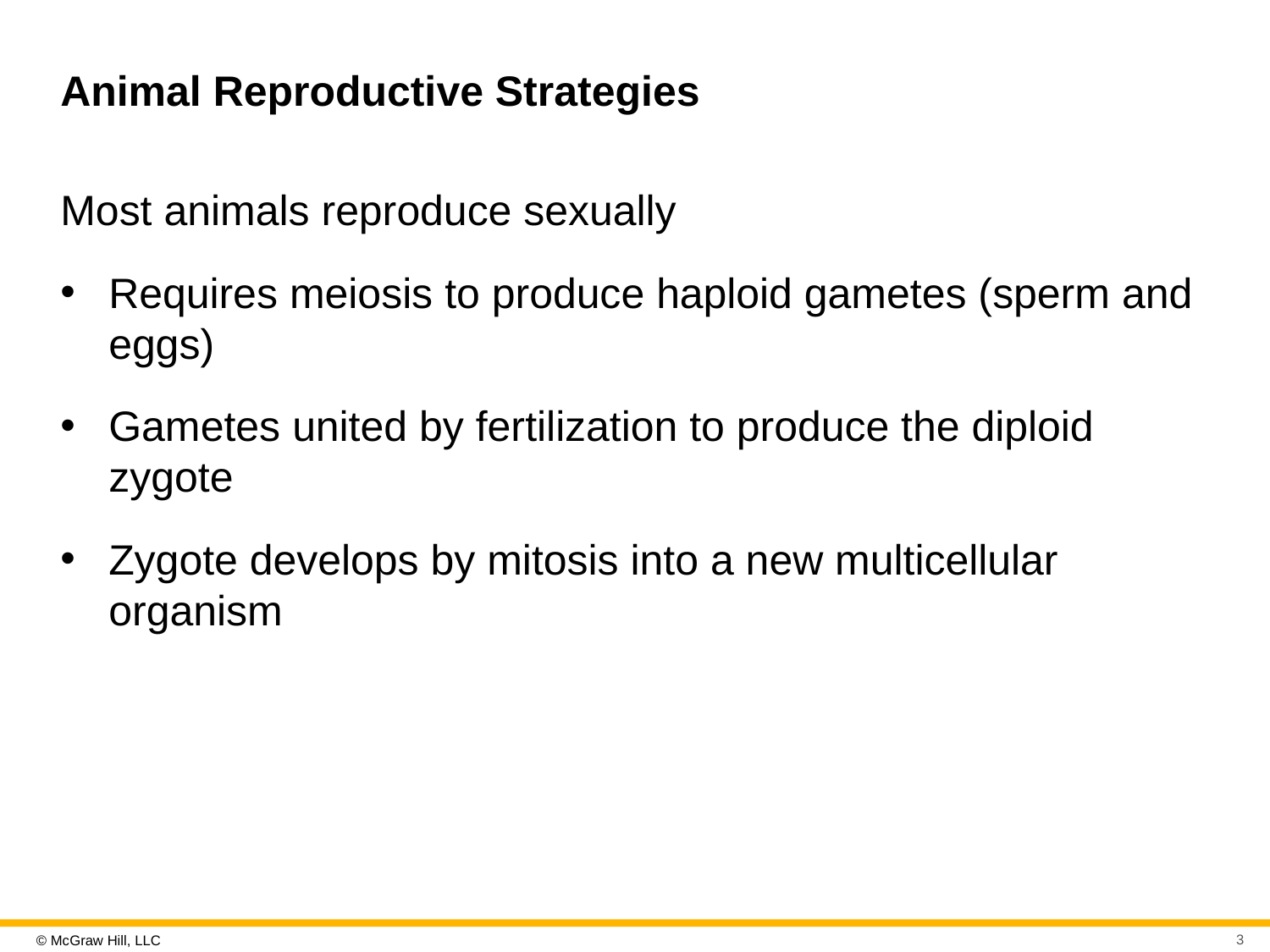

# Animal Reproductive Strategies
Most animals reproduce sexually
Requires meiosis to produce haploid gametes (sperm and eggs)
Gametes united by fertilization to produce the diploid zygote
Zygote develops by mitosis into a new multicellular organism
3